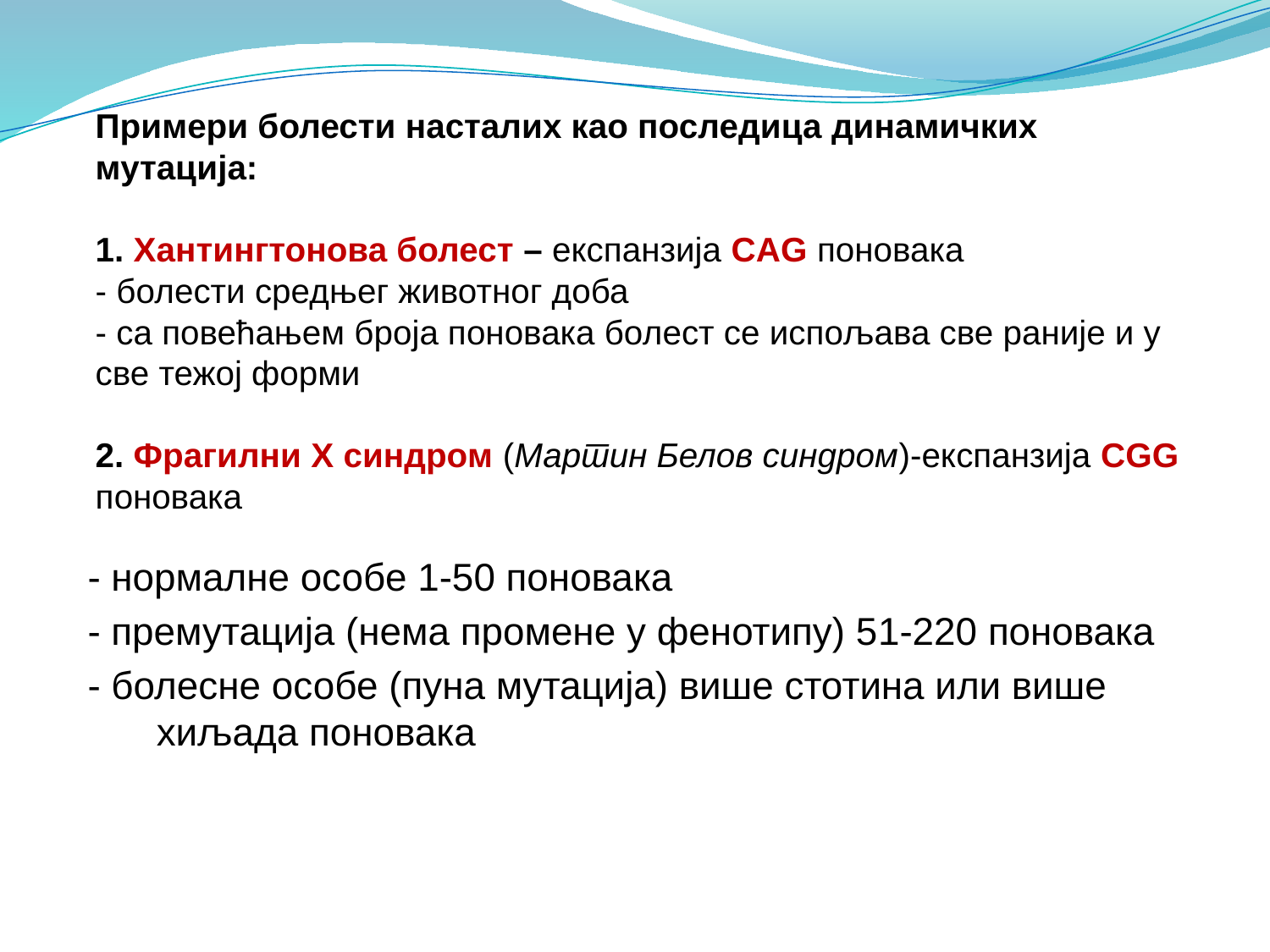

# Примери болести насталих као последица динамичких мутација: 1. Хантингтонова болест – експанзија CAG поновака - болести средњег животног доба - са повећањем броја поновака болест се испољава све раније и у све тежој форми 2. Фрагилни Х синдром (Мартин Белов синдром)-експанзија CGG поновака
- нормалне особе 1-50 поновака
- премутација (нема промене у фенотипу) 51-220 поновака
- болесне особе (пуна мутација) више стотина или више хиљада поновака